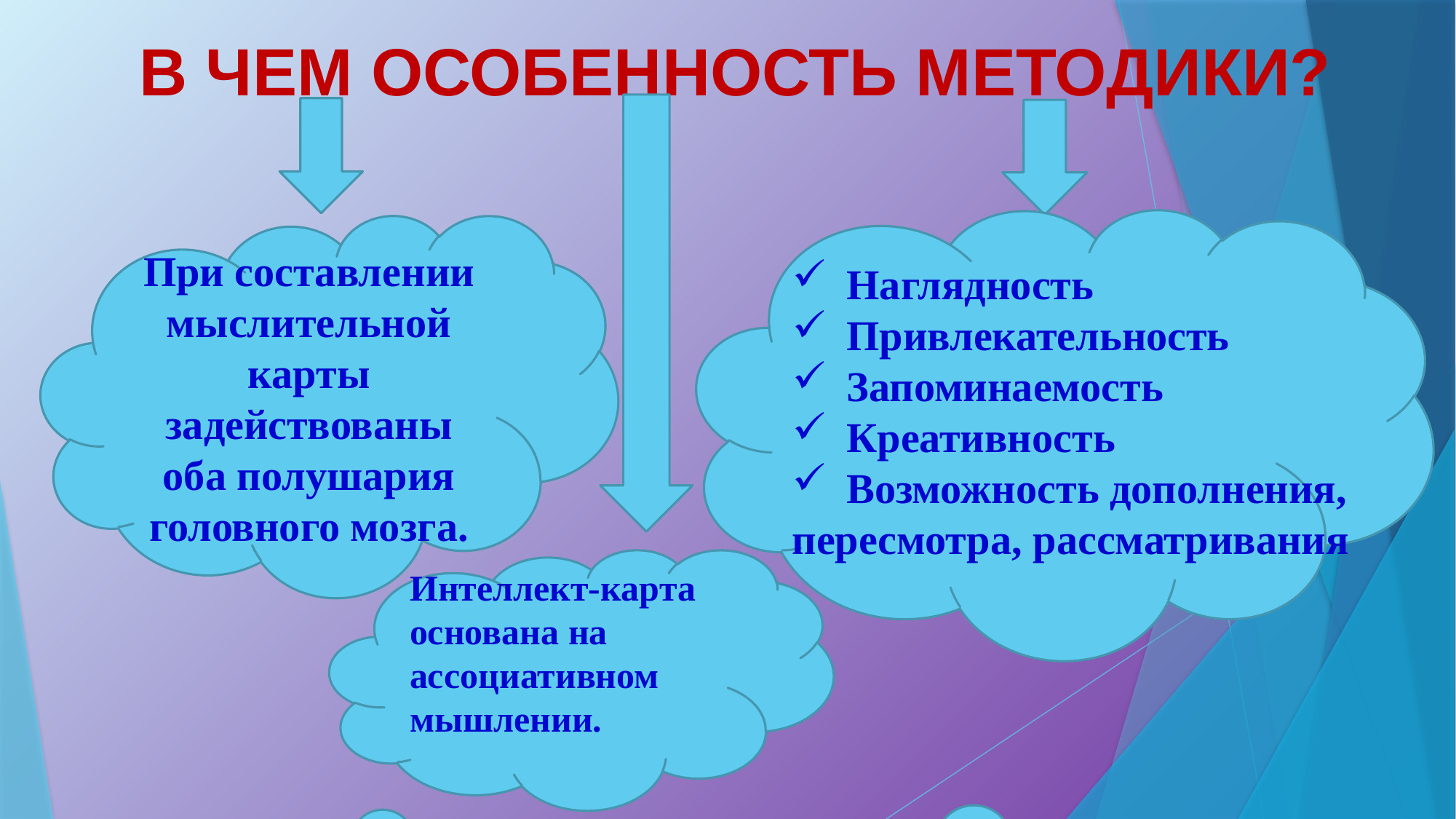

В ЧЕМ ОСОБЕННОСТЬ МЕТОДИКИ?

При составлении мыслительной карты задействованы оба полушария головного мозга.

Наглядность
Привлекательность
Запоминаемость
Креативность
Возможность дополнения,
пересмотра, рассматривания
Интеллект-карта основана на ассоциативном мышлении.